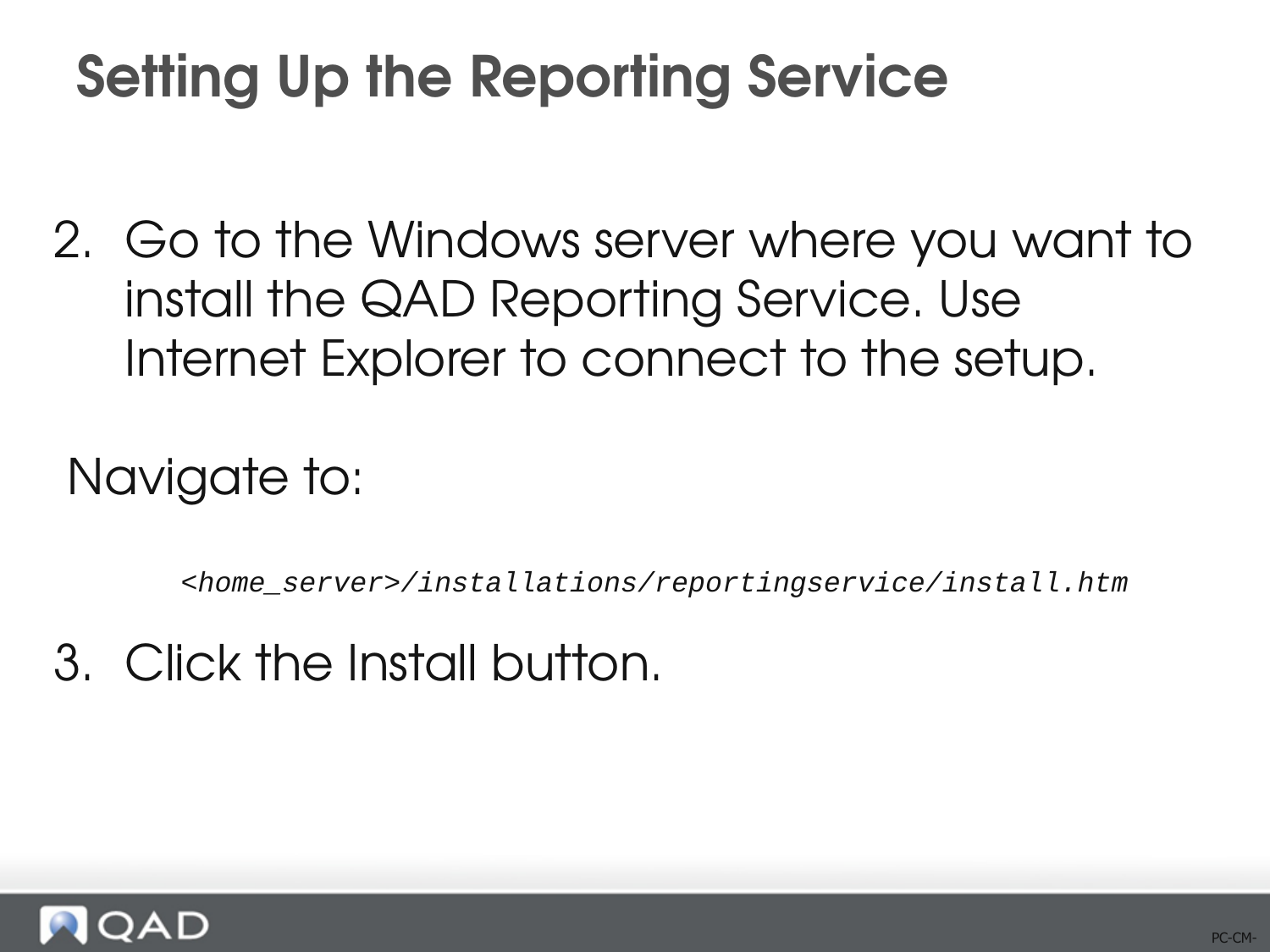

# Setting Up the Reporting Service
Go to the Windows server where you want to install the QAD Reporting Service. Use Internet Explorer to connect to the setup.

 Navigate to:

	<home_server>/installations/reportingservice/install.htm

Click the Install button.
PC-CM-